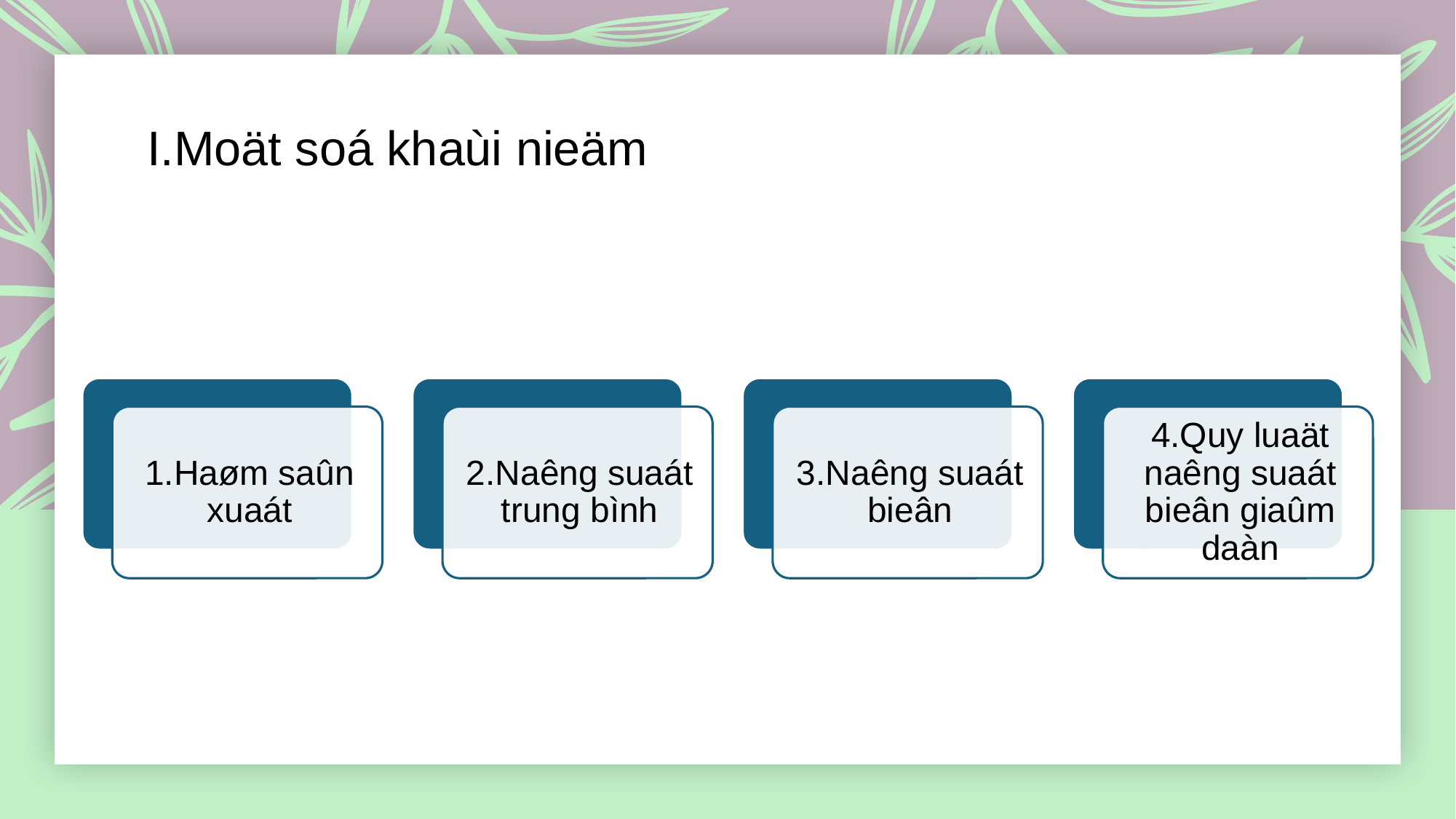

# I.Moät soá khaùi nieäm
1.Haøm saûn xuaát
2.Naêng suaát trung bình
3.Naêng suaát bieân
4.Quy luaät naêng suaát bieân giaûm daàn